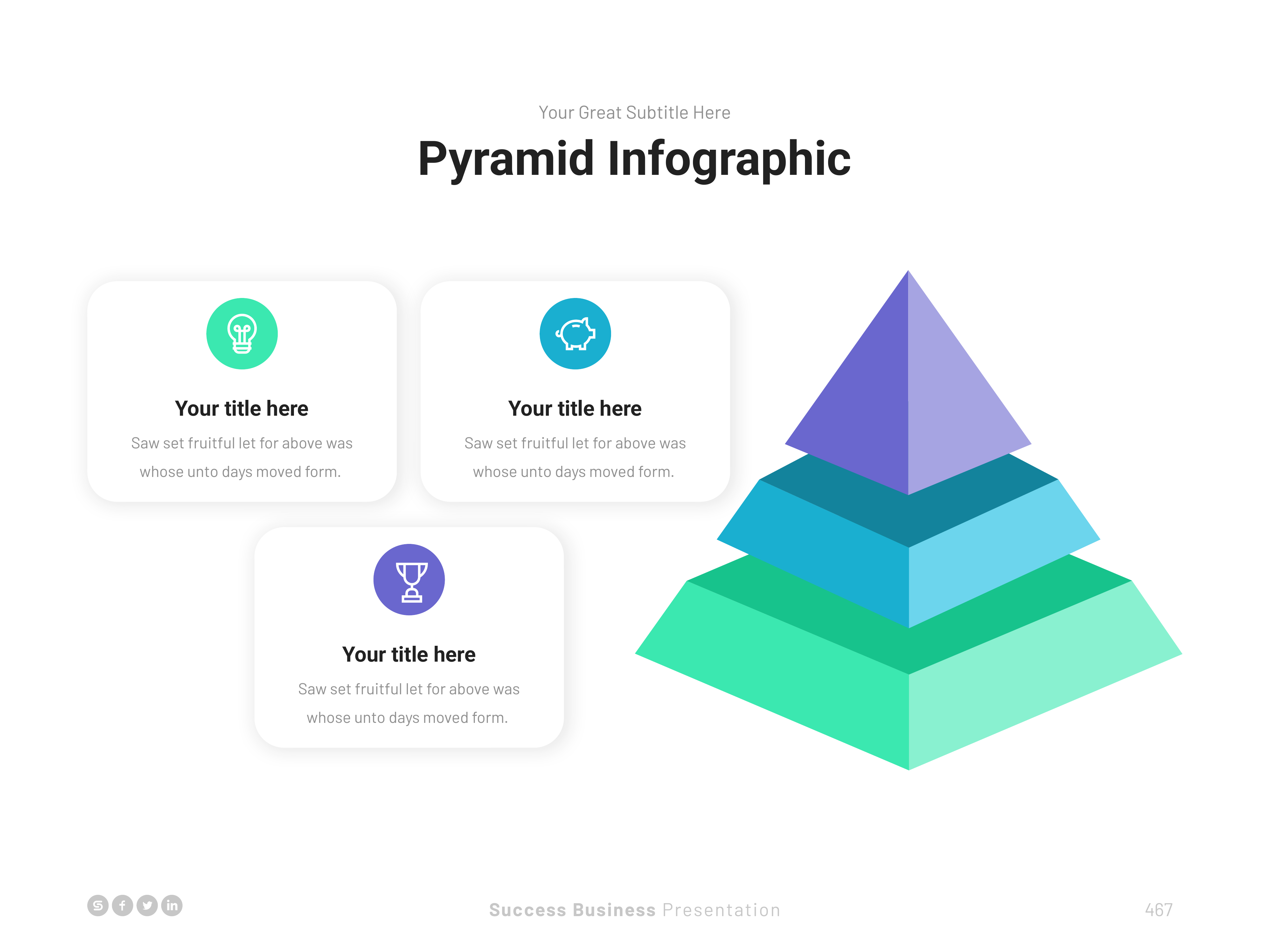

Your Great Subtitle Here
Pyramid Infographic

Your title here
Saw set fruitful let for above was whose unto days moved form.
Your title here
Saw set fruitful let for above was whose unto days moved form.

Your title here
Saw set fruitful let for above was whose unto days moved form.